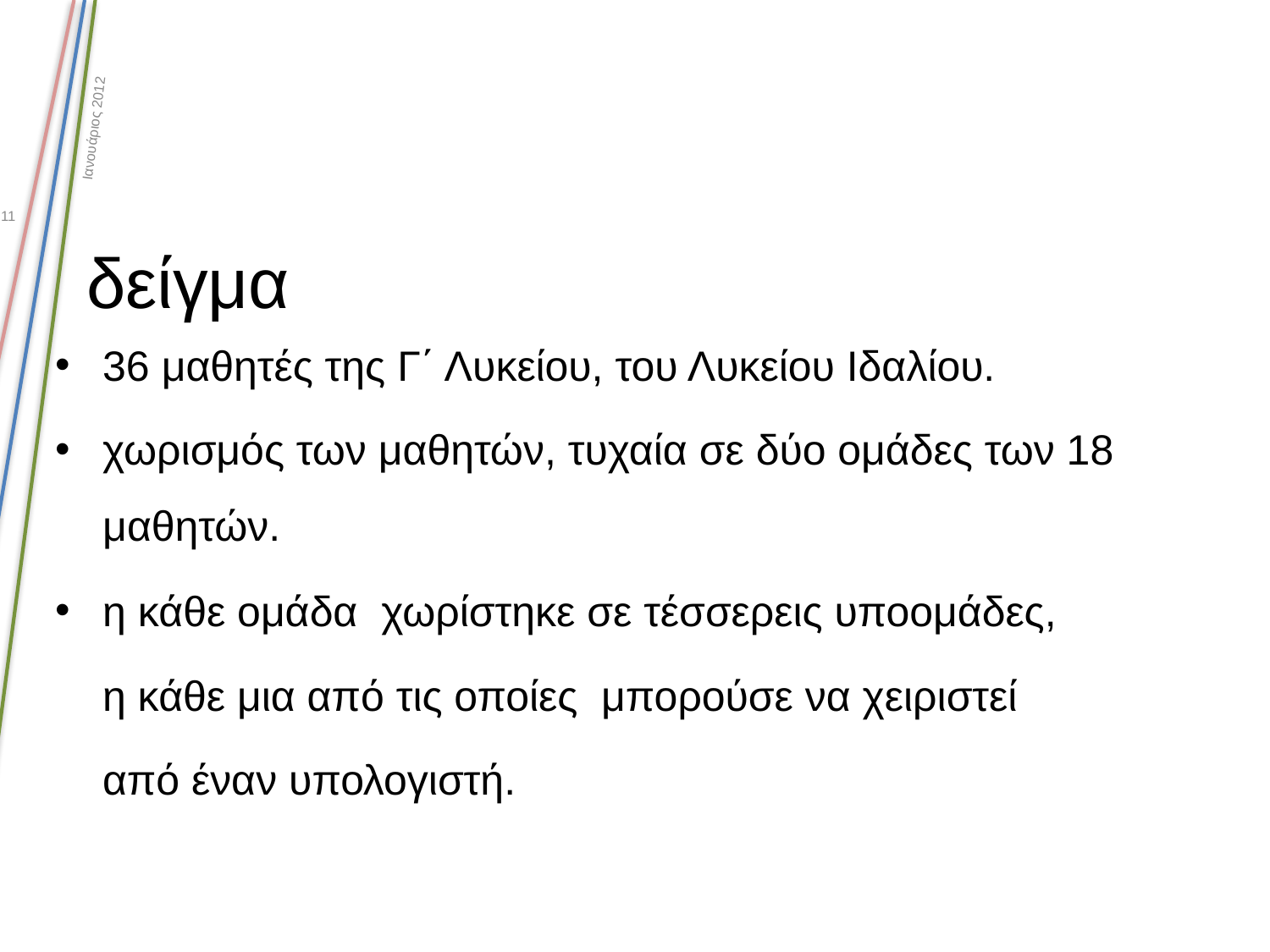

Ιανουάριος 2012
11
δείγμα
36 μαθητές της Γ΄ Λυκείου, του Λυκείου Ιδαλίου.
χωρισμός των μαθητών, τυχαία σε δύο ομάδες των 18 μαθητών.
η κάθε ομάδα  χωρίστηκε σε τέσσερεις υποομάδες,
    η κάθε μια από τις οποίες  μπορούσε να χειριστεί
    από έναν υπολογιστή.